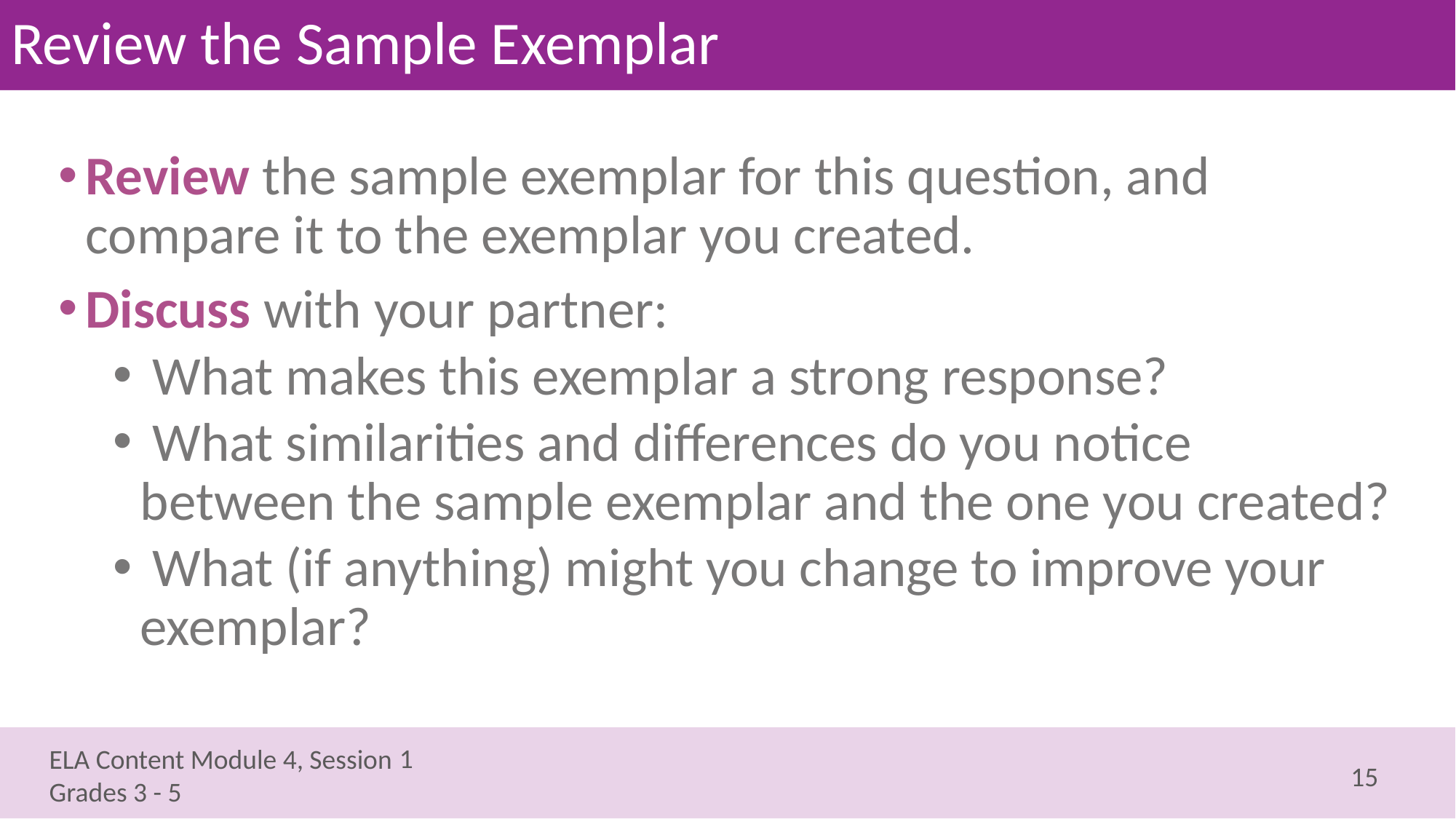

# Review the Sample Exemplar
Review the sample exemplar for this question, and compare it to the exemplar you created.
Discuss with your partner:
 What makes this exemplar a strong response?
 What similarities and differences do you notice between the sample exemplar and the one you created?
 What (if anything) might you change to improve your exemplar?

1
15